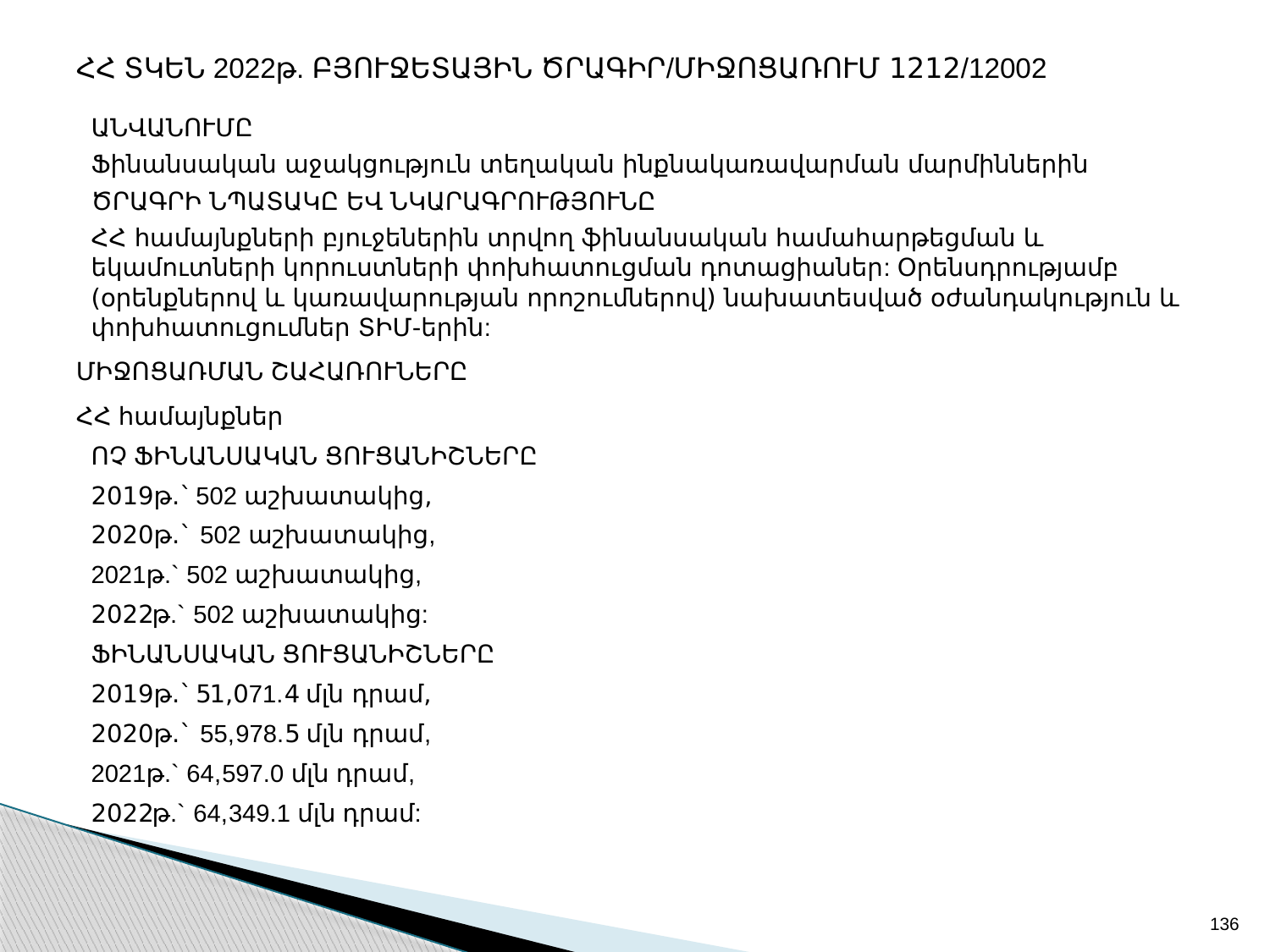

# ՀՀ ՏԿԵՆ 2022թ. ԲՅՈՒՋԵՏԱՅԻՆ ԾՐԱԳԻՐ/ՄԻՋՈՑԱՌՈՒՄ 1212/12002
ԱՆՎԱՆՈՒՄԸ
Ֆինանսական աջակցություն տեղական ինքնակառավարման մարմիններին
ԾՐԱԳՐԻ ՆՊԱՏԱԿԸ ԵՎ ՆԿԱՐԱԳՐՈՒԹՅՈՒՆԸ
ՀՀ համայնքների բյուջեներին տրվող ֆինանսական համահարթեցման և եկամուտների կորուստների փոխհատուցման դոտացիաներ: Օրենսդրությամբ (օրենքներով և կառավարության որոշումներով) նախատեսված օժանդակություն և փոխհատուցումներ ՏԻՄ-երին:
ՄԻՋՈՑԱՌՄԱՆ ՇԱՀԱՌՈՒՆԵՐԸ
ՀՀ համայնքներ
ՈՉ ՖԻՆԱՆՍԱԿԱՆ ՑՈՒՑԱՆԻՇՆԵՐԸ
2019թ.` 502 աշխատակից,
2020թ.` 502 աշխատակից,
2021թ.` 502 աշխատակից,
2022թ.` 502 աշխատակից:
ՖԻՆԱՆՍԱԿԱՆ ՑՈՒՑԱՆԻՇՆԵՐԸ
2019թ.` 51,071.4 մլն դրամ,
2020թ.` 55,978.5 մլն դրամ,
2021թ.` 64,597.0 մլն դրամ,
2022թ.` 64,349.1 մլն դրամ:
136